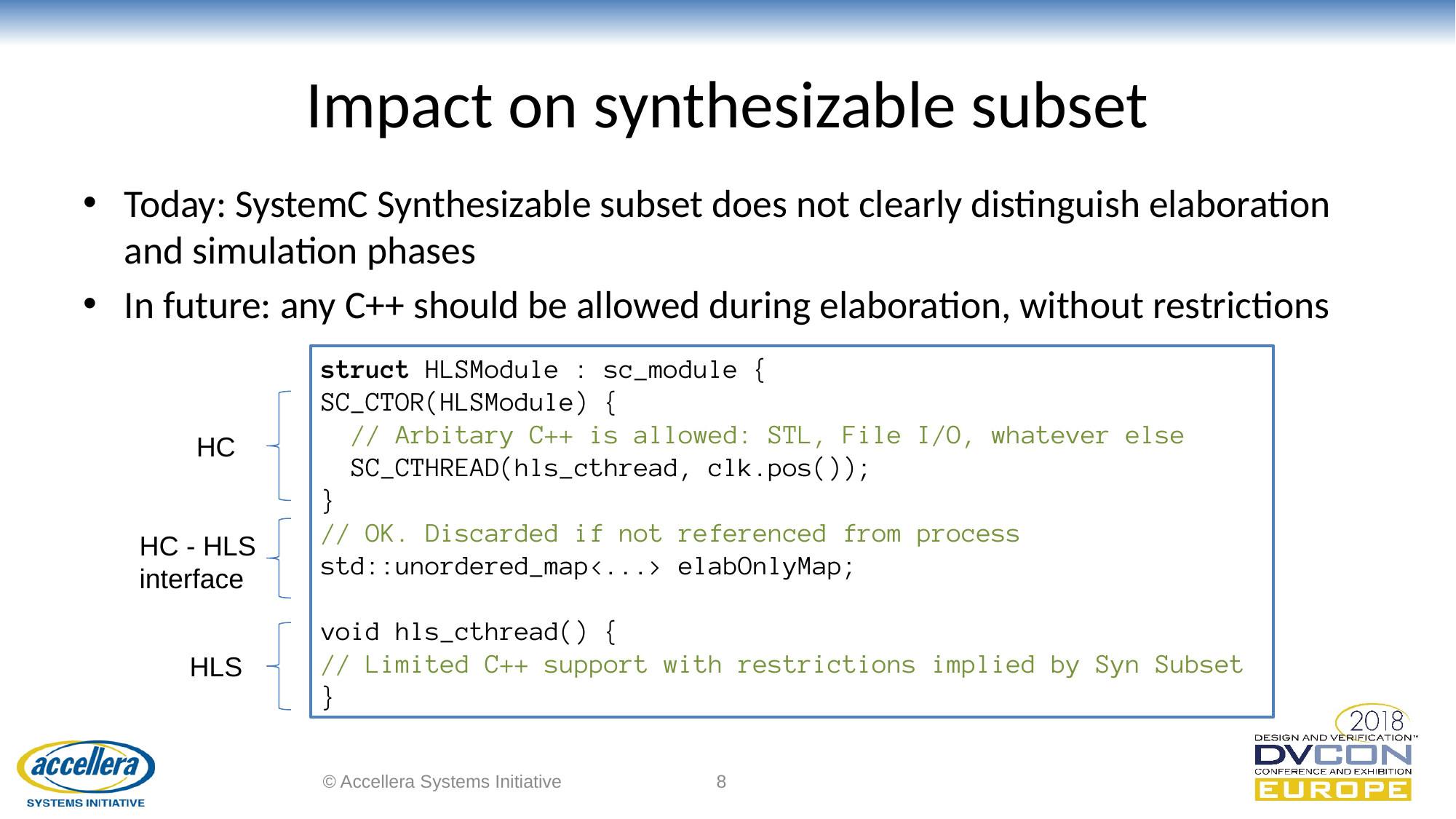

# Impact on synthesizable subset
Today: SystemC Synthesizable subset does not clearly distinguish elaboration and simulation phases
In future: any C++ should be allowed during elaboration, without restrictions
struct HLSModule : sc_module {
SC_CTOR(HLSModule) {
  // Arbitary C++ is allowed: STL, File I/O, whatever else
  SC_CTHREAD(hls_cthread, clk.pos());
}
// OK. Discarded if not referenced from process
std::unordered_map<...> elabOnlyMap;

void hls_cthread() {
// Limited C++ support with restrictions implied by Syn Subset
}

HC

HC - HLS
interface

HLS
© Accellera Systems Initiative
8